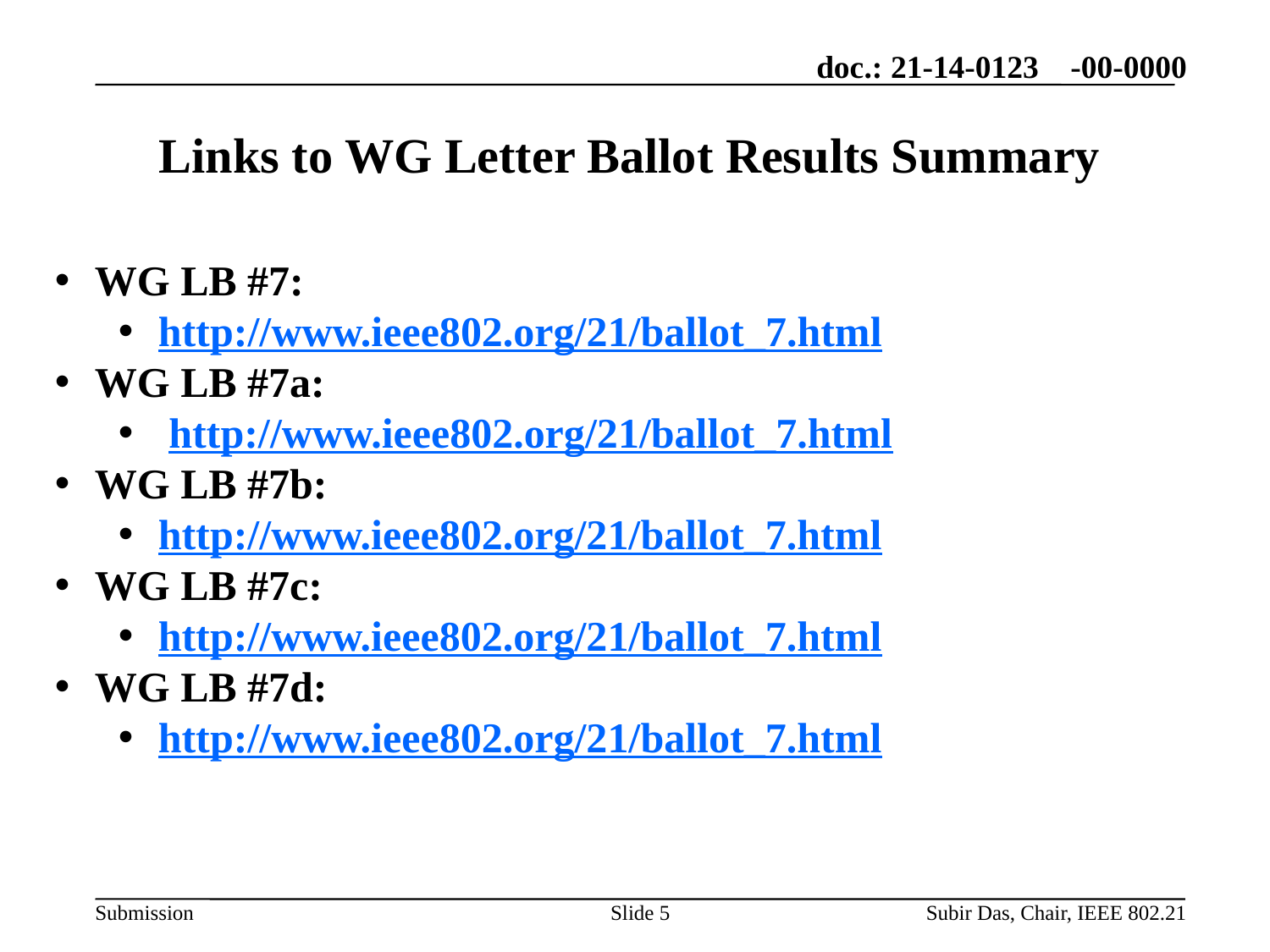

# Links to WG Letter Ballot Results Summary

WG LB #7:
http://www.ieee802.org/21/ballot_7.html
WG LB #7a:
 http://www.ieee802.org/21/ballot_7.html
WG LB #7b:
http://www.ieee802.org/21/ballot_7.html
WG LB #7c:
http://www.ieee802.org/21/ballot_7.html
WG LB #7d:
http://www.ieee802.org/21/ballot_7.html

Slide 5
Subir Das, Chair, IEEE 802.21